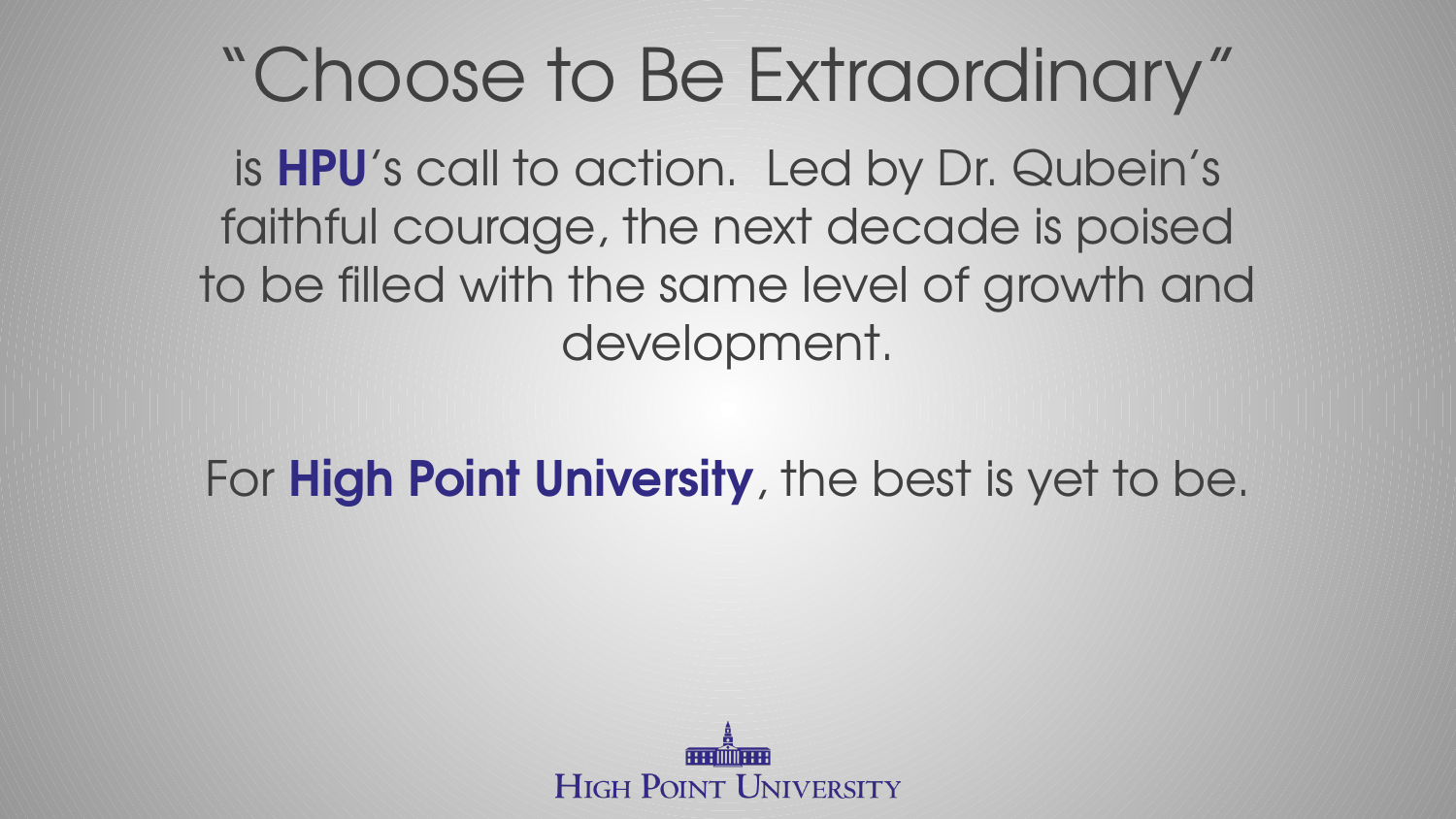

“Choose to Be Extraordinary”
is HPU’s call to action.  Led by Dr. Qubein’s faithful courage, the next decade is poised to be filled with the same level of growth and development.

For High Point University, the best is yet to be.